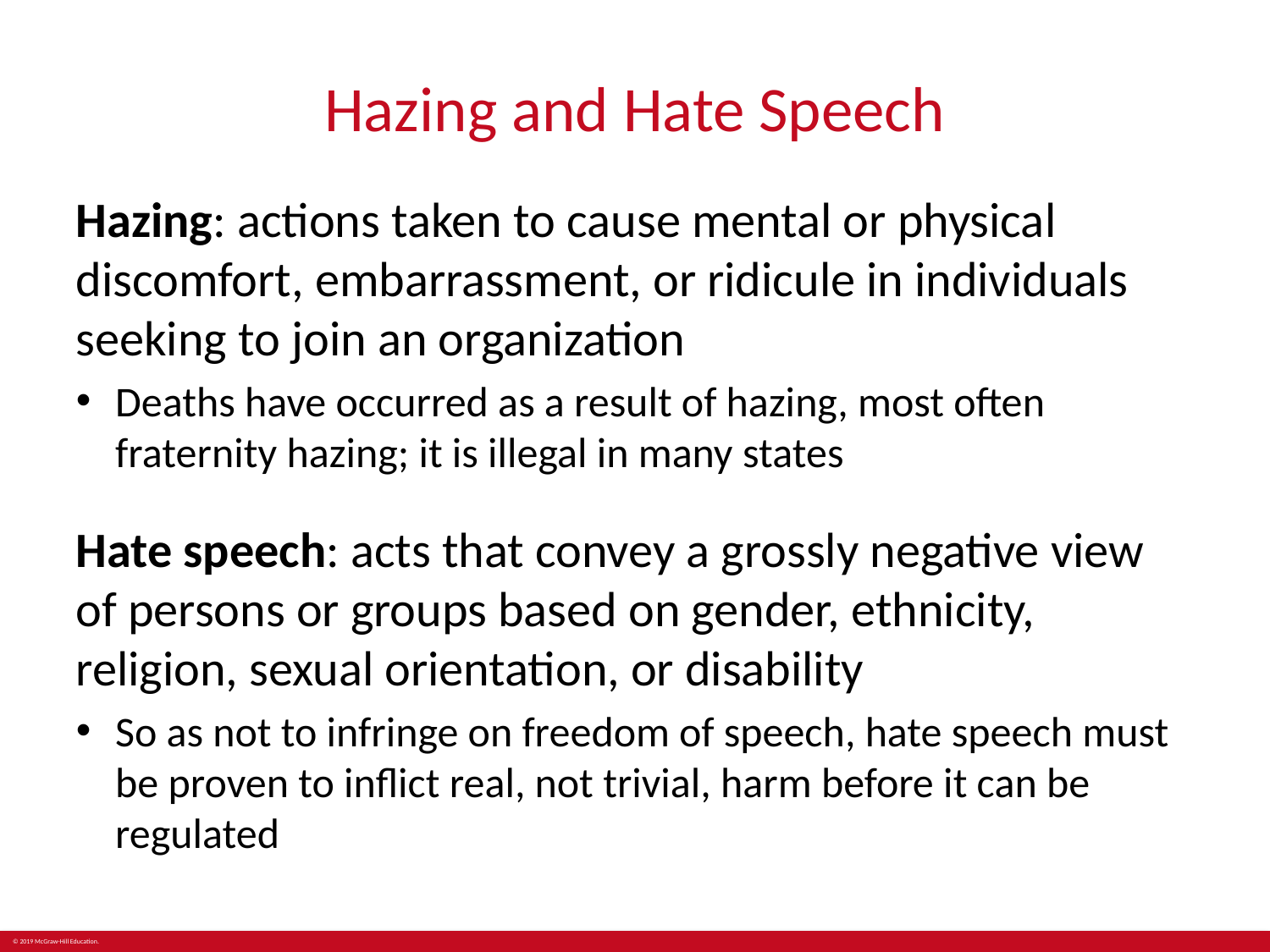

# Hazing and Hate Speech
Hazing: actions taken to cause mental or physical discomfort, embarrassment, or ridicule in individuals seeking to join an organization
Deaths have occurred as a result of hazing, most often fraternity hazing; it is illegal in many states
Hate speech: acts that convey a grossly negative view of persons or groups based on gender, ethnicity, religion, sexual orientation, or disability
So as not to infringe on freedom of speech, hate speech must be proven to inflict real, not trivial, harm before it can be regulated